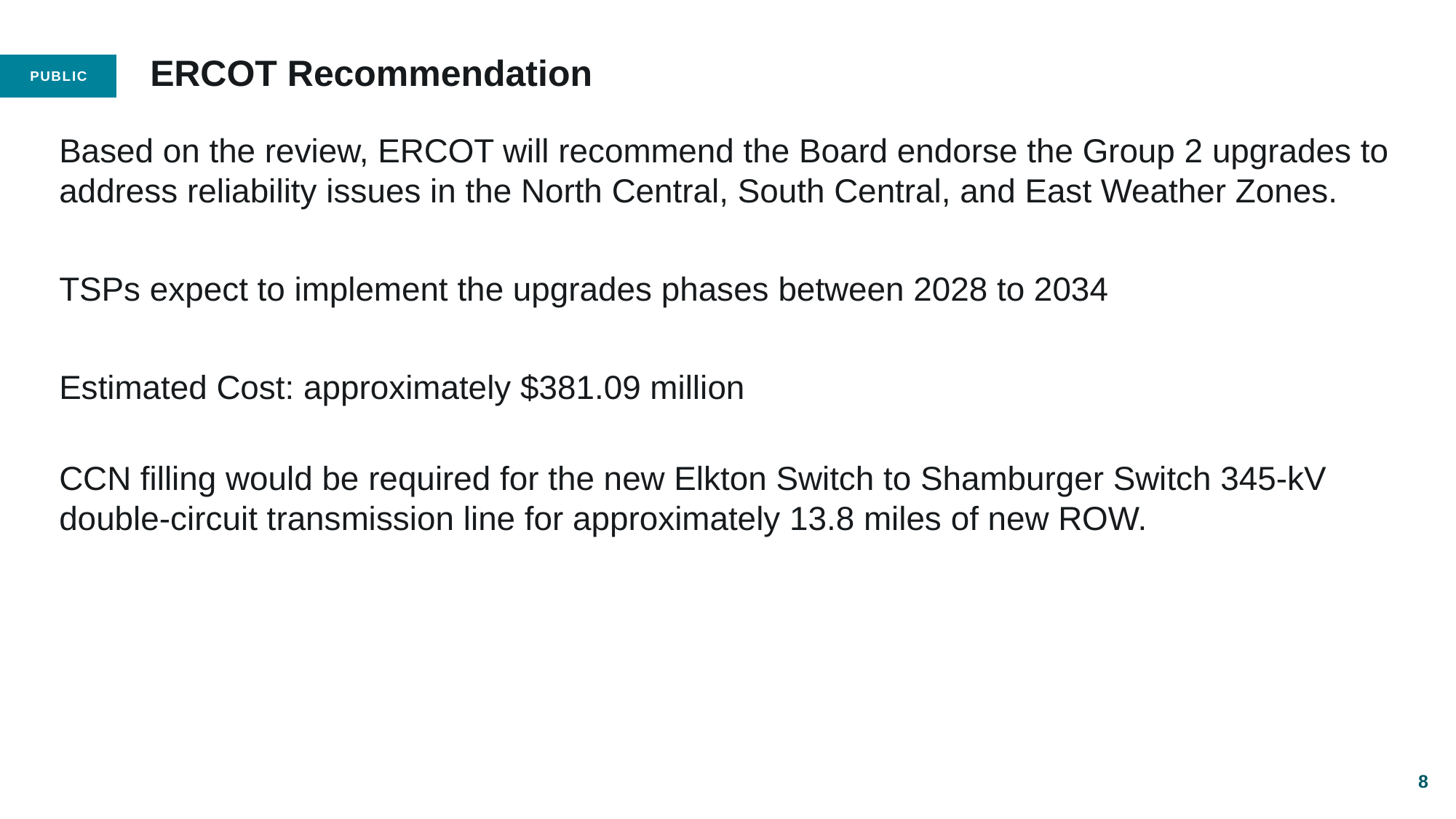

# ERCOT Recommendation
Based on the review, ERCOT will recommend the Board endorse the Group 2 upgrades to address reliability issues in the North Central, South Central, and East Weather Zones.

TSPs expect to implement the upgrades phases between 2028 to 2034

Estimated Cost: approximately $381.09 million

CCN filling would be required for the new Elkton Switch to Shamburger Switch 345-kV double-circuit transmission line for approximately 13.8 miles of new ROW.

8